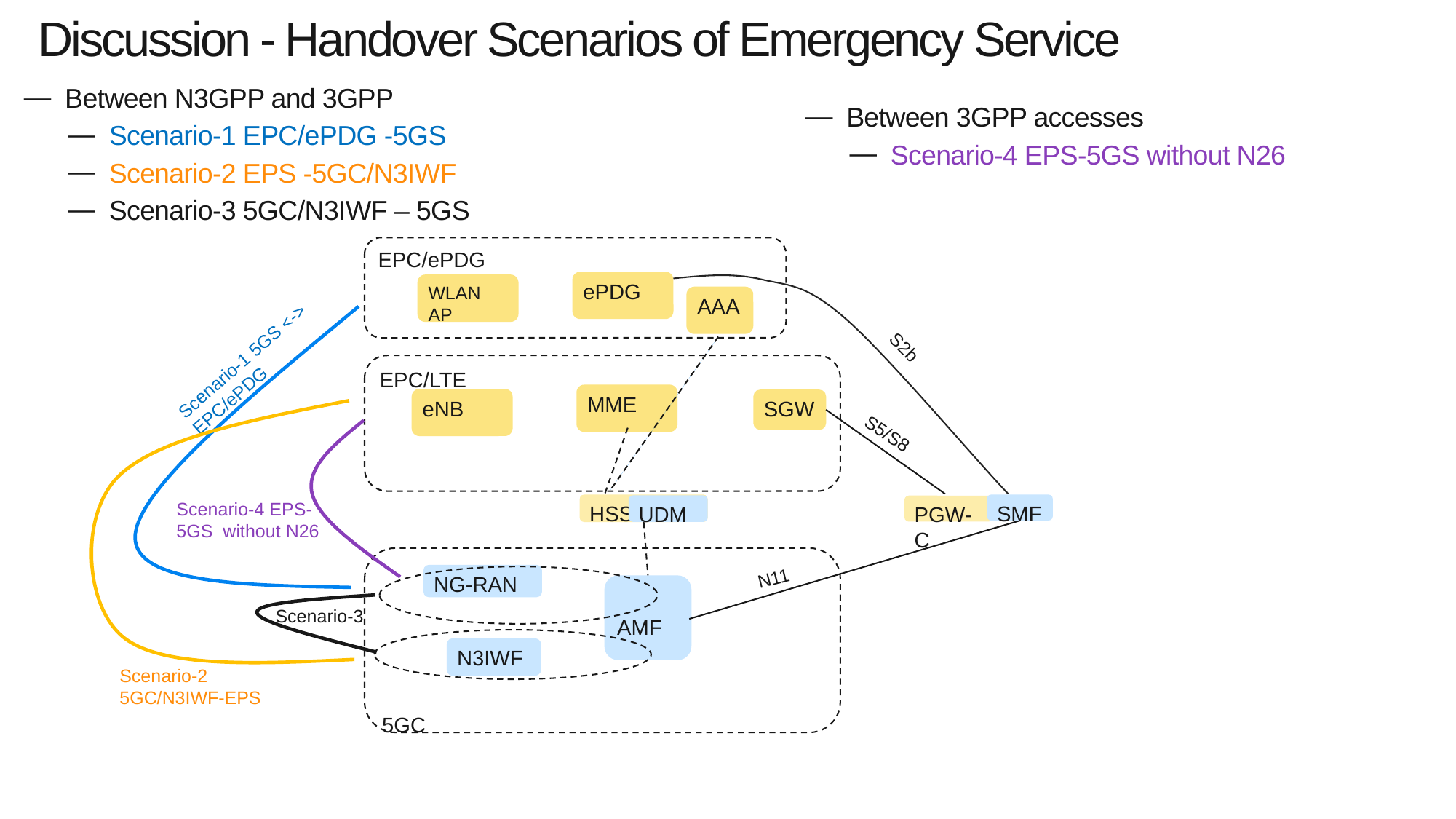

# Discussion - Handover Scenarios of Emergency Service
Between N3GPP and 3GPP
Scenario-1 EPC/ePDG -5GS
Scenario-2 EPS -5GC/N3IWF
Scenario-3 5GC/N3IWF – 5GS

Between 3GPP accesses
Scenario-4 EPS-5GS without N26

EPC/ePDG
ePDG
WLAN AP

AAA

Scenario-1 5GS <-> EPC/ePDG

S2b
EPC/LTE
MME
eNB
SGW

S5/S8

Scenario-4 EPS-5GS  without N26
HSS+UDM
SMF
UDM
PGW-C

5GC
N11
NG-RAN

AMF

Scenario-3

N3IWF
Scenario-2 5GC/N3IWF-EPS